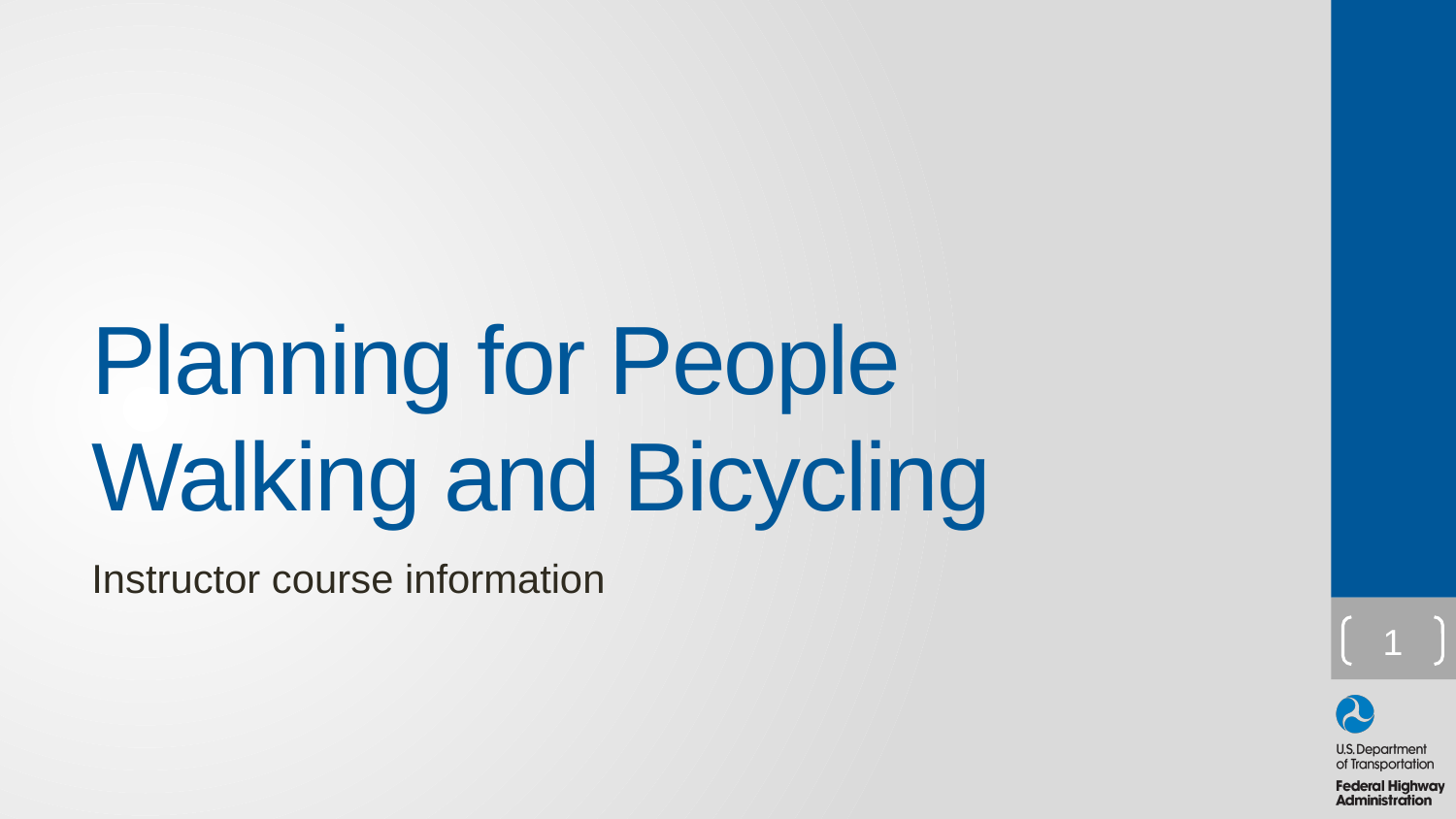

# Planning for People Walking and Bicycling
Instructor course information
1